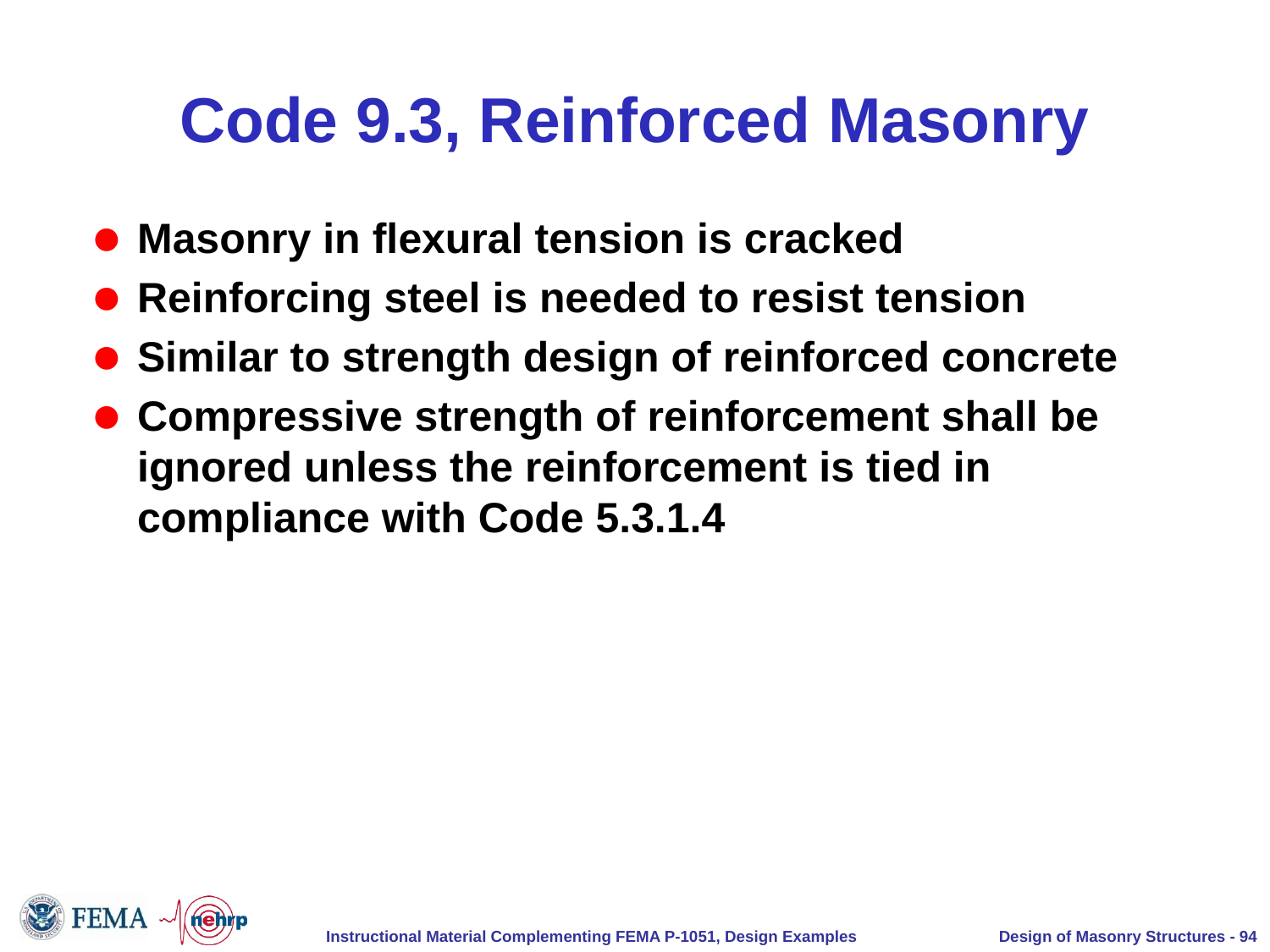

# Code 9.3, Reinforced Masonry
Masonry in flexural tension is cracked
Reinforcing steel is needed to resist tension
Similar to strength design of reinforced concrete
Compressive strength of reinforcement shall be ignored unless the reinforcement is tied in compliance with Code 5.3.1.4
Design of Masonry Structures - 94
Instructional Material Complementing FEMA P-1051, Design Examples